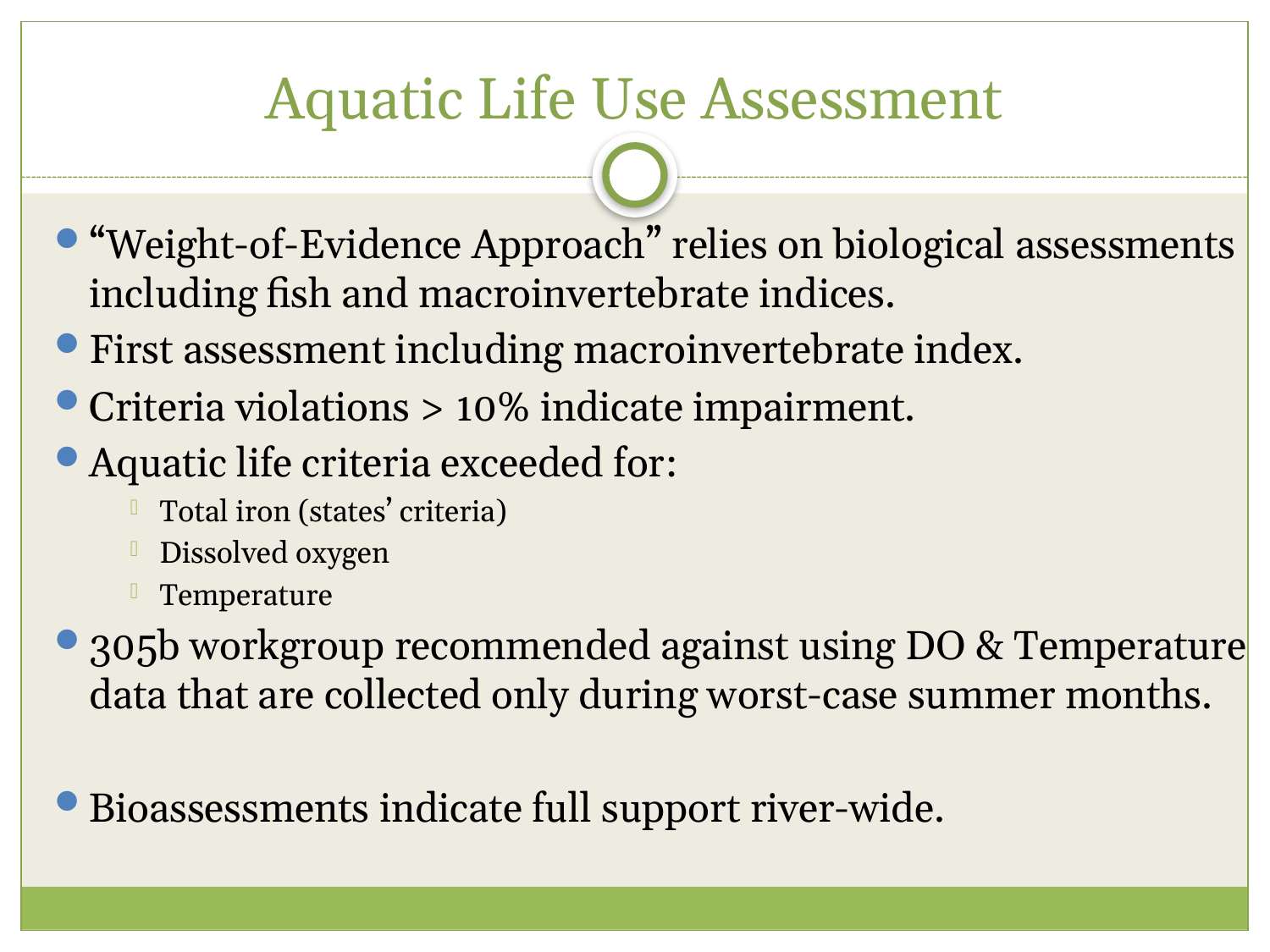

# Aquatic Life Use Assessment
“Weight-of-Evidence Approach” relies on biological assessments including fish and macroinvertebrate indices.
First assessment including macroinvertebrate index.
Criteria violations > 10% indicate impairment.
Aquatic life criteria exceeded for:
Total iron (states’ criteria)
Dissolved oxygen
Temperature
305b workgroup recommended against using DO & Temperature data that are collected only during worst-case summer months.

Bioassessments indicate full support river-wide.